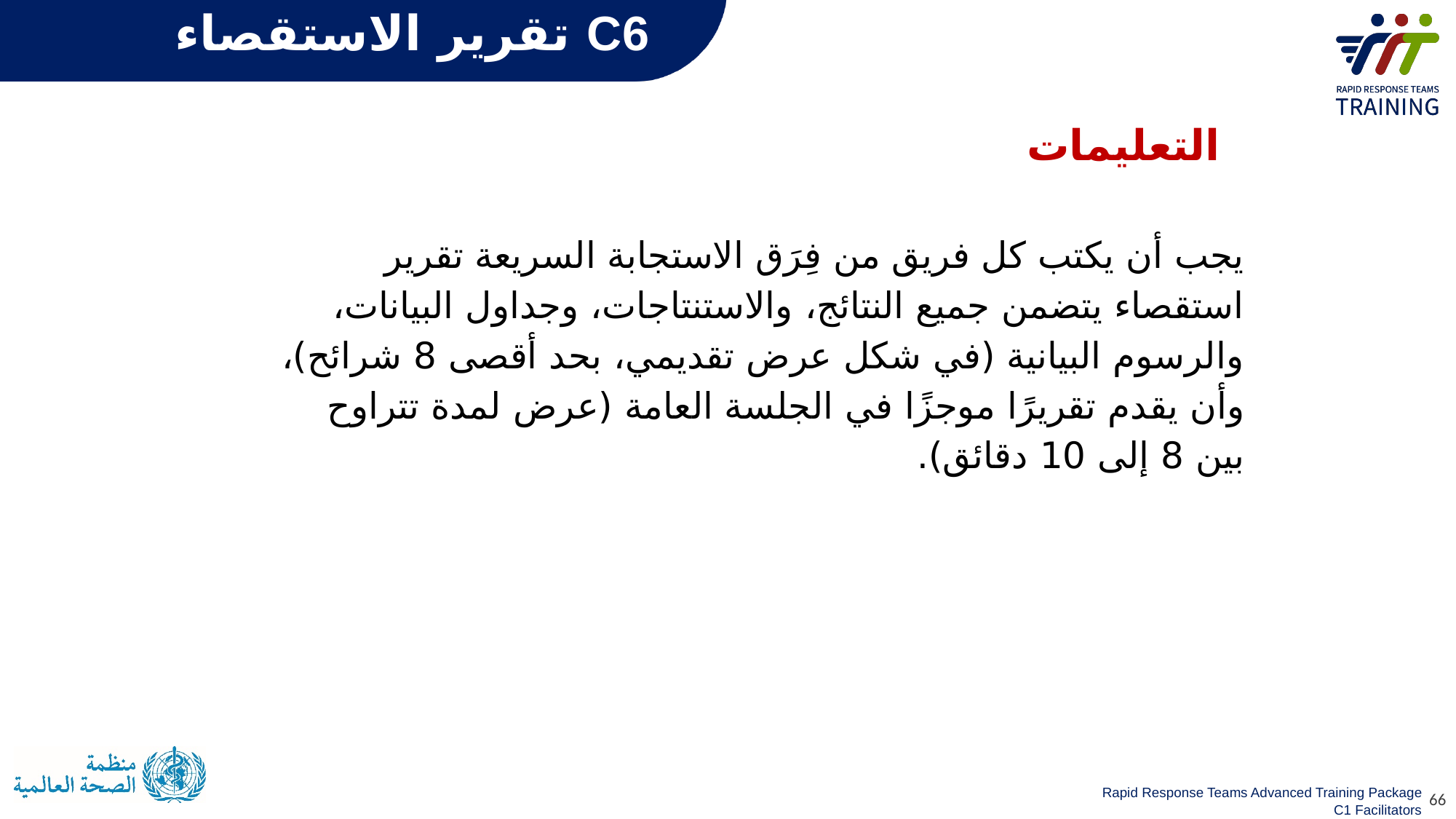

# C6 تقرير الاستقصاء
التعليمات
يجب أن يكتب كل فريق من فِرَق الاستجابة السريعة تقرير استقصاء يتضمن جميع النتائج، والاستنتاجات، وجداول البيانات، والرسوم البيانية (في شكل عرض تقديمي، بحد أقصى 8 شرائح)، وأن يقدم تقريرًا موجزًا في الجلسة العامة (عرض لمدة تتراوح بين 8 إلى 10 دقائق).